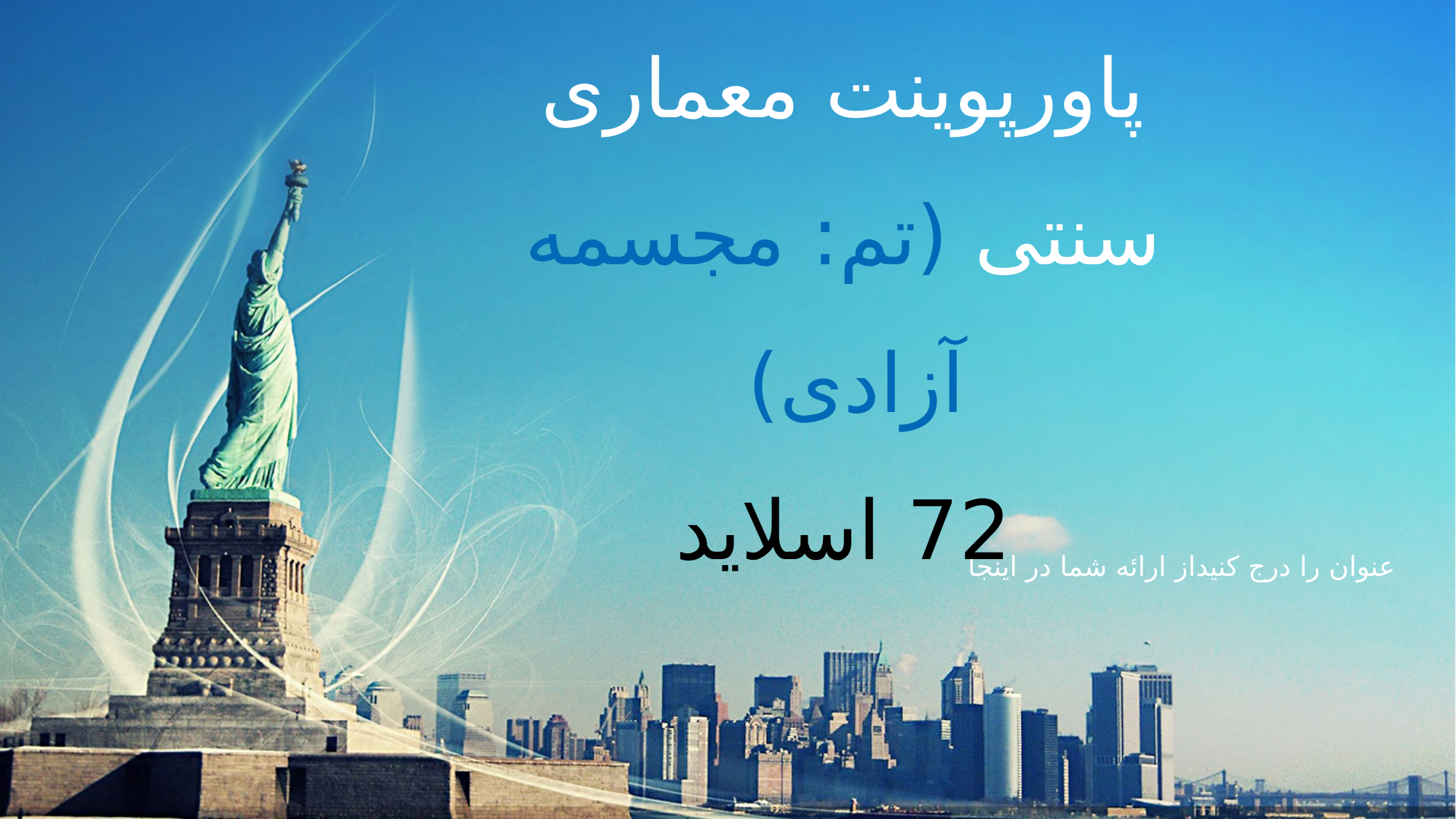

# پاورپوینت معماری سنتی (تم: مجسمه آزادی) 72 اسلاید
عنوان را درج کنیداز ارائه شما در اینجا